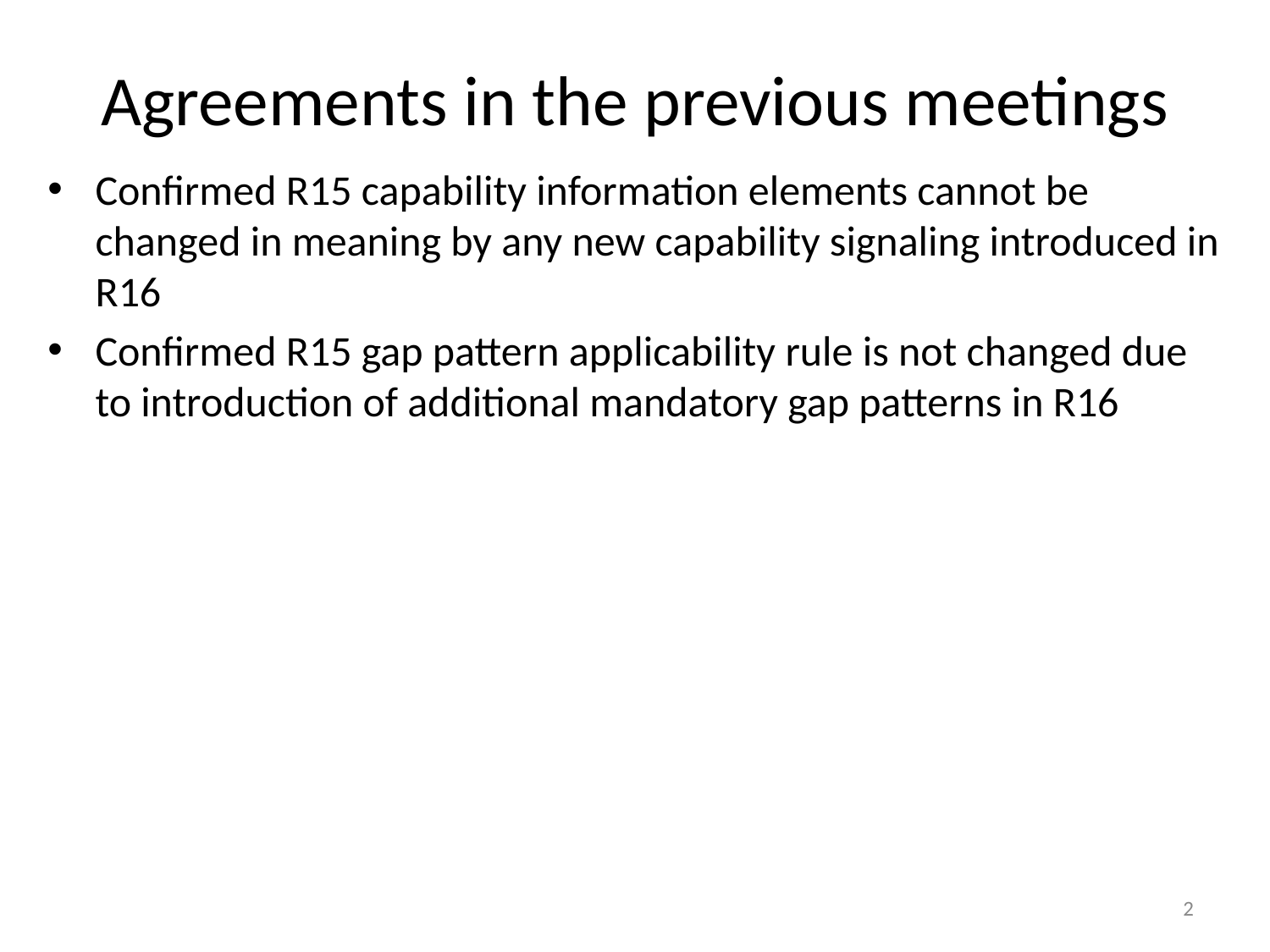

# Agreements in the previous meetings
Confirmed R15 capability information elements cannot be changed in meaning by any new capability signaling introduced in R16
Confirmed R15 gap pattern applicability rule is not changed due to introduction of additional mandatory gap patterns in R16
2